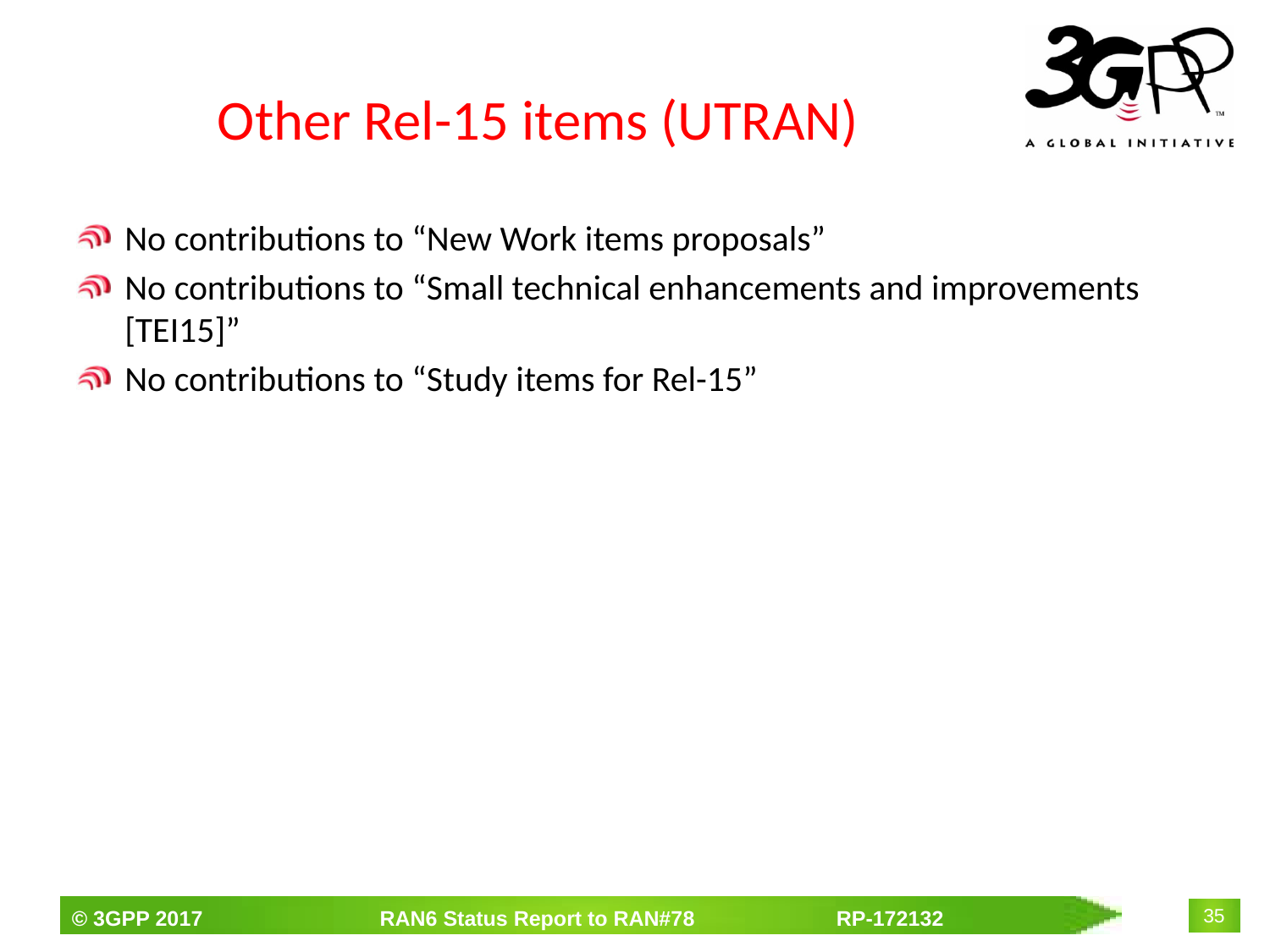

# Other Rel-15 items (UTRAN)
No contributions to “New Work items proposals”
No contributions to “Small technical enhancements and improvements [TEI15]”
No contributions to “Study items for Rel-15”